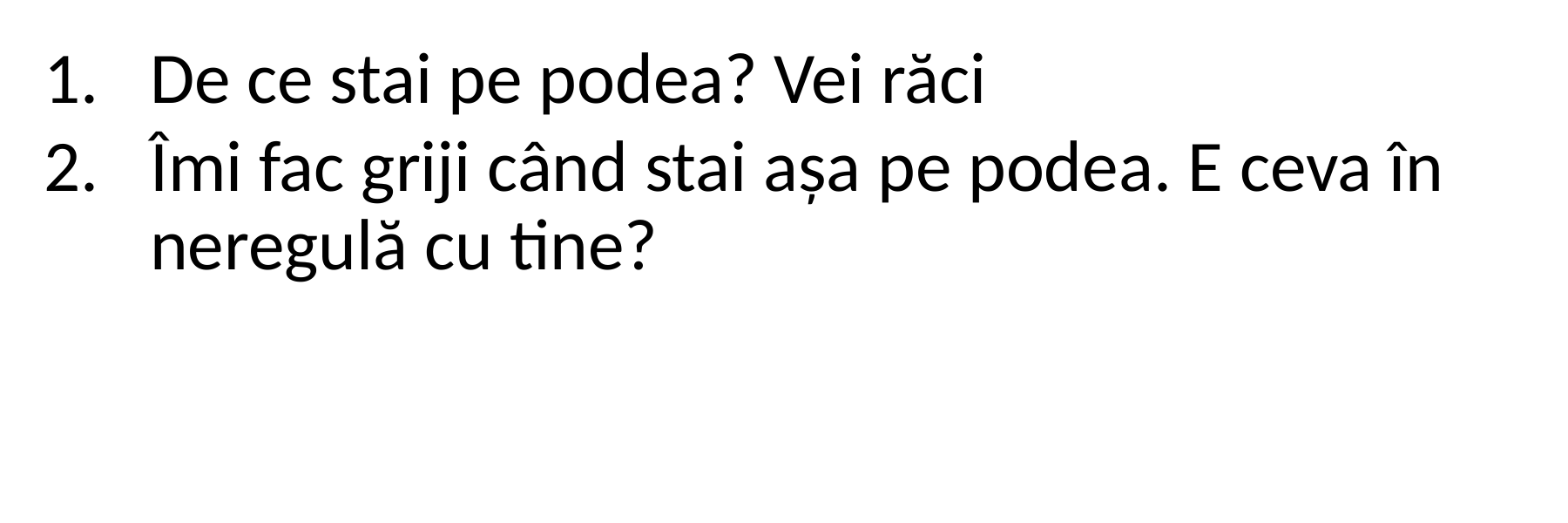

De ce stai pe podea? Vei răci
Îmi fac griji când stai așa pe podea. E ceva în neregulă cu tine?